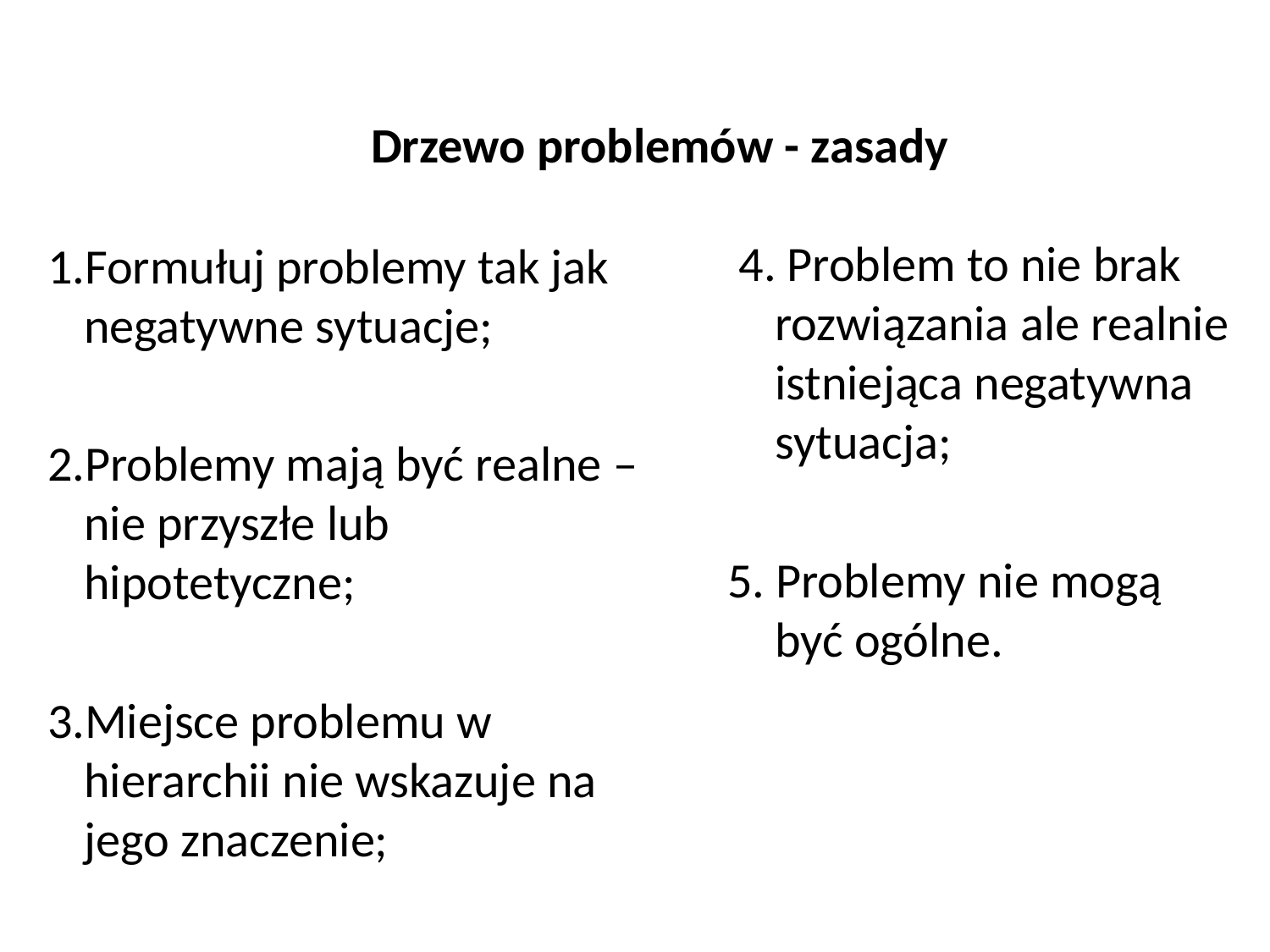

Drzewo problemów - zasady
 4. Problem to nie brak rozwiązania ale realnie istniejąca negatywna sytuacja;

5. Problemy nie mogą być ogólne.

Formułuj problemy tak jak negatywne sytuacje;

Problemy mają być realne – nie przyszłe lub hipotetyczne;

Miejsce problemu w hierarchii nie wskazuje na jego znaczenie;